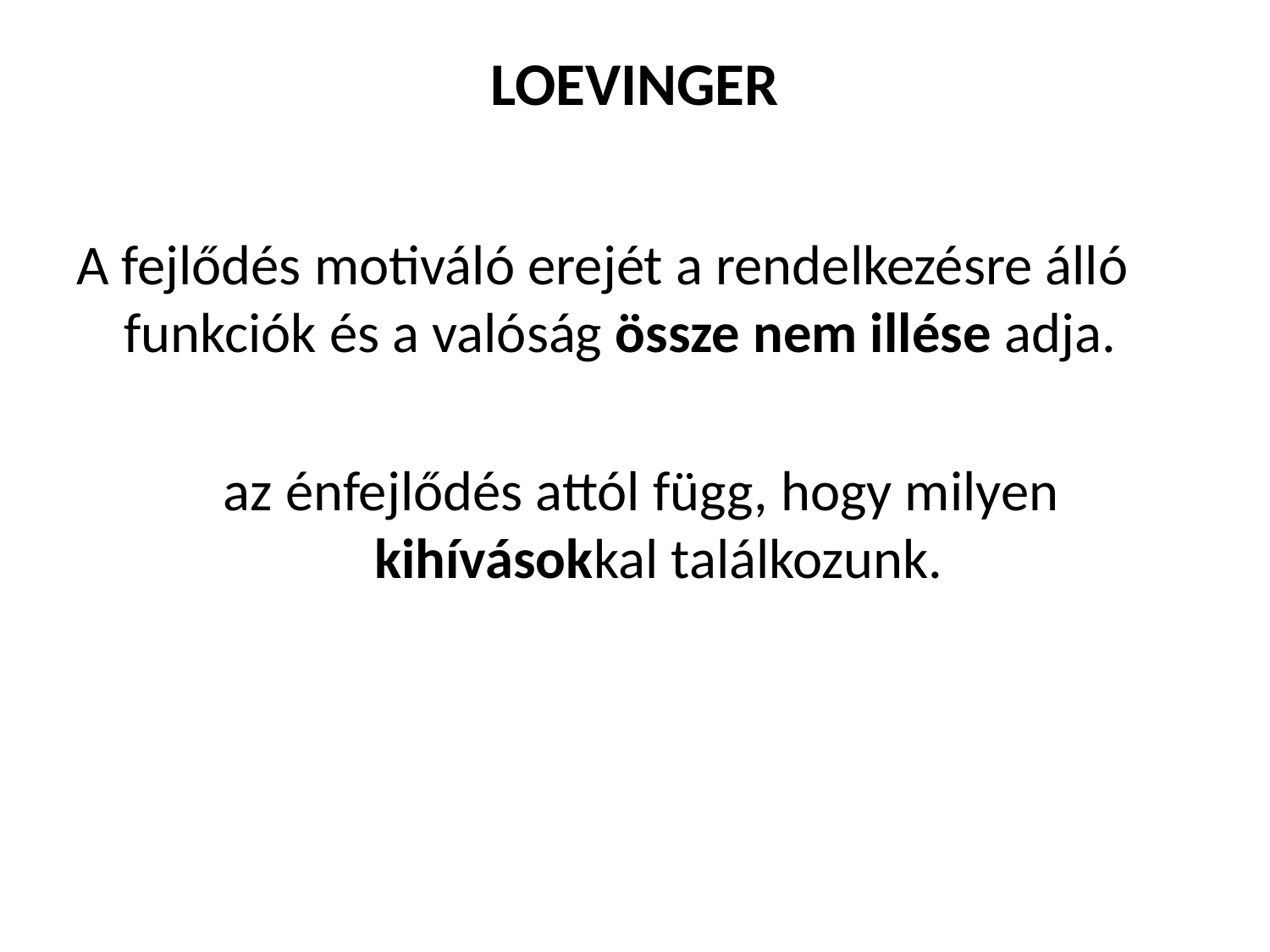

# LOEVINGER
A fejlődés motiváló erejét a rendelkezésre álló funkciók és a valóság össze nem illése adja.

 az énfejlődés attól függ, hogy milyen kihívásokkal találkozunk.